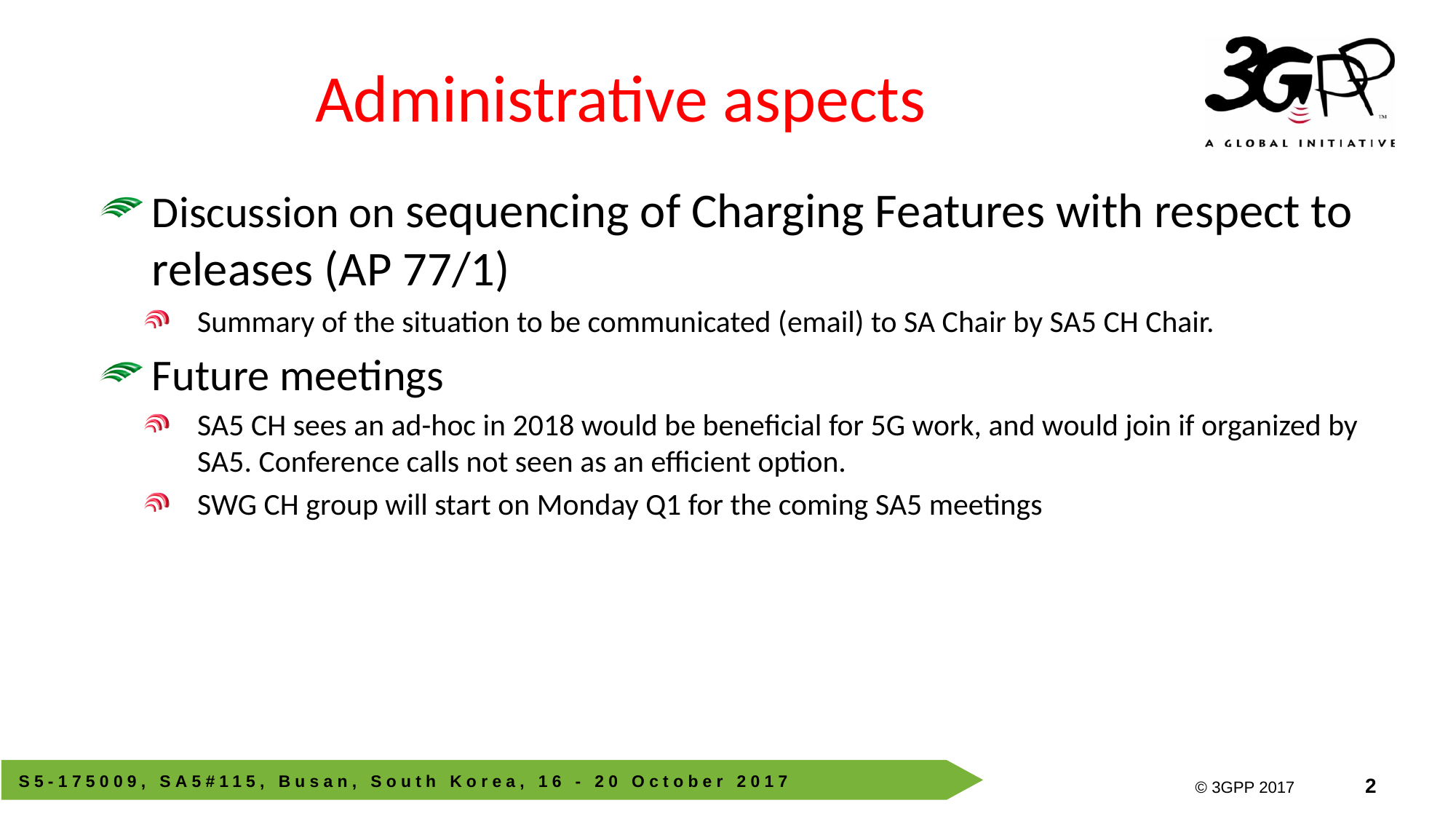

# Administrative aspects
Discussion on sequencing of Charging Features with respect to releases (AP 77/1)
Summary of the situation to be communicated (email) to SA Chair by SA5 CH Chair.
Future meetings
SA5 CH sees an ad-hoc in 2018 would be beneficial for 5G work, and would join if organized by SA5. Conference calls not seen as an efficient option.
SWG CH group will start on Monday Q1 for the coming SA5 meetings